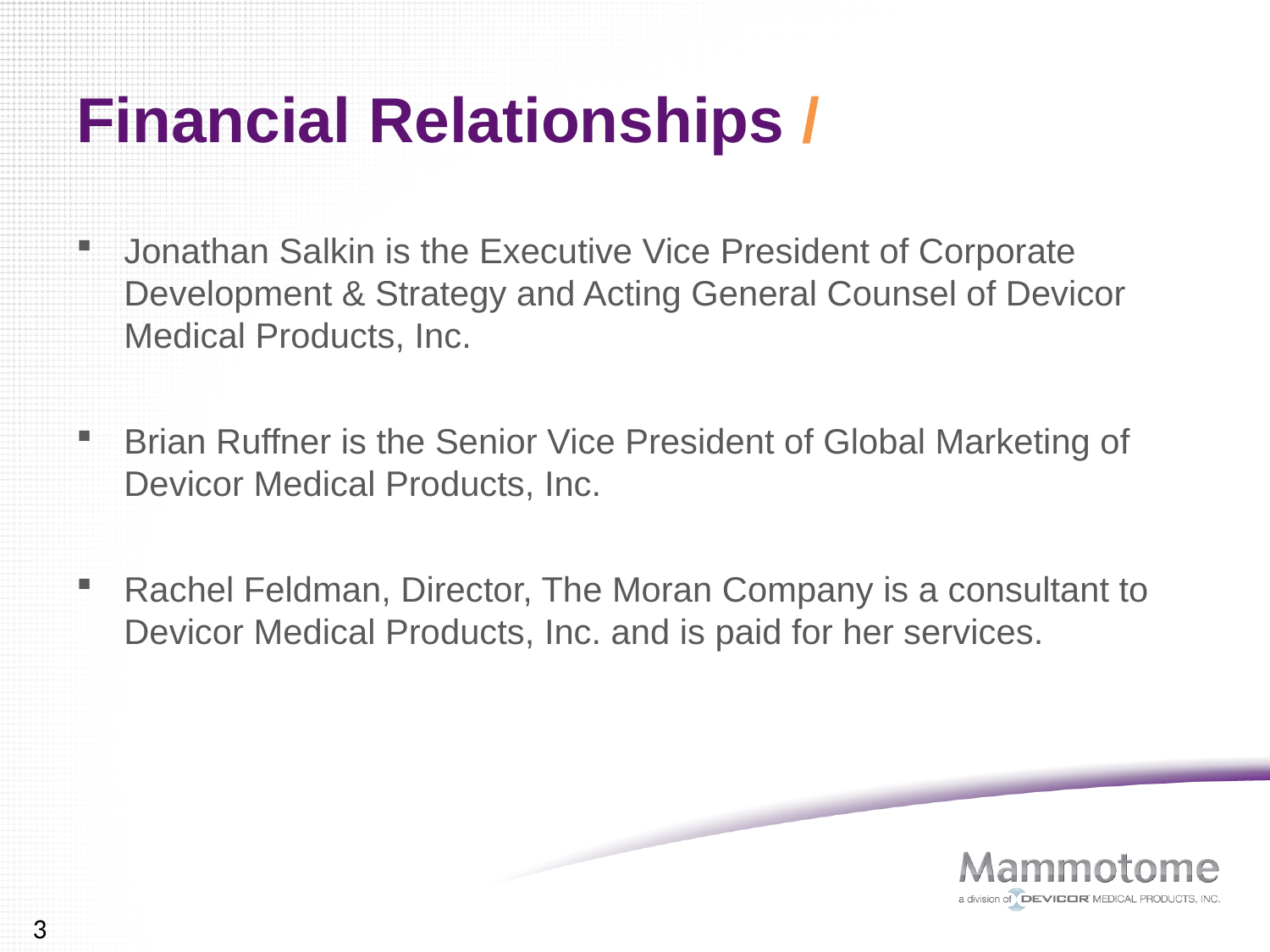

# Financial Relationships /
Jonathan Salkin is the Executive Vice President of Corporate Development & Strategy and Acting General Counsel of Devicor Medical Products, Inc.

Brian Ruffner is the Senior Vice President of Global Marketing of Devicor Medical Products, Inc.

Rachel Feldman, Director, The Moran Company is a consultant to Devicor Medical Products, Inc. and is paid for her services.